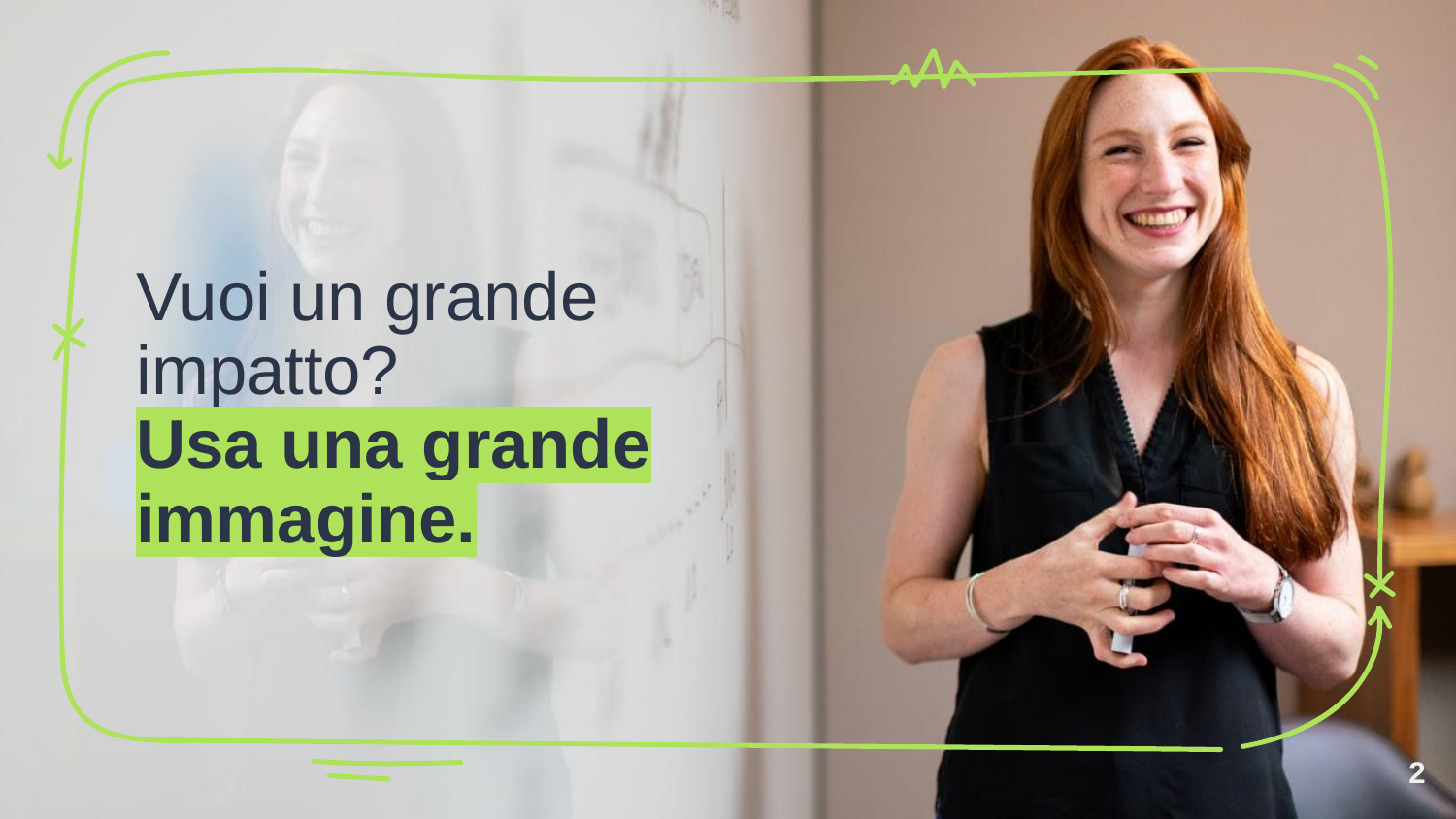

Vuoi un grande impatto?
Usa una grande immagine.
2